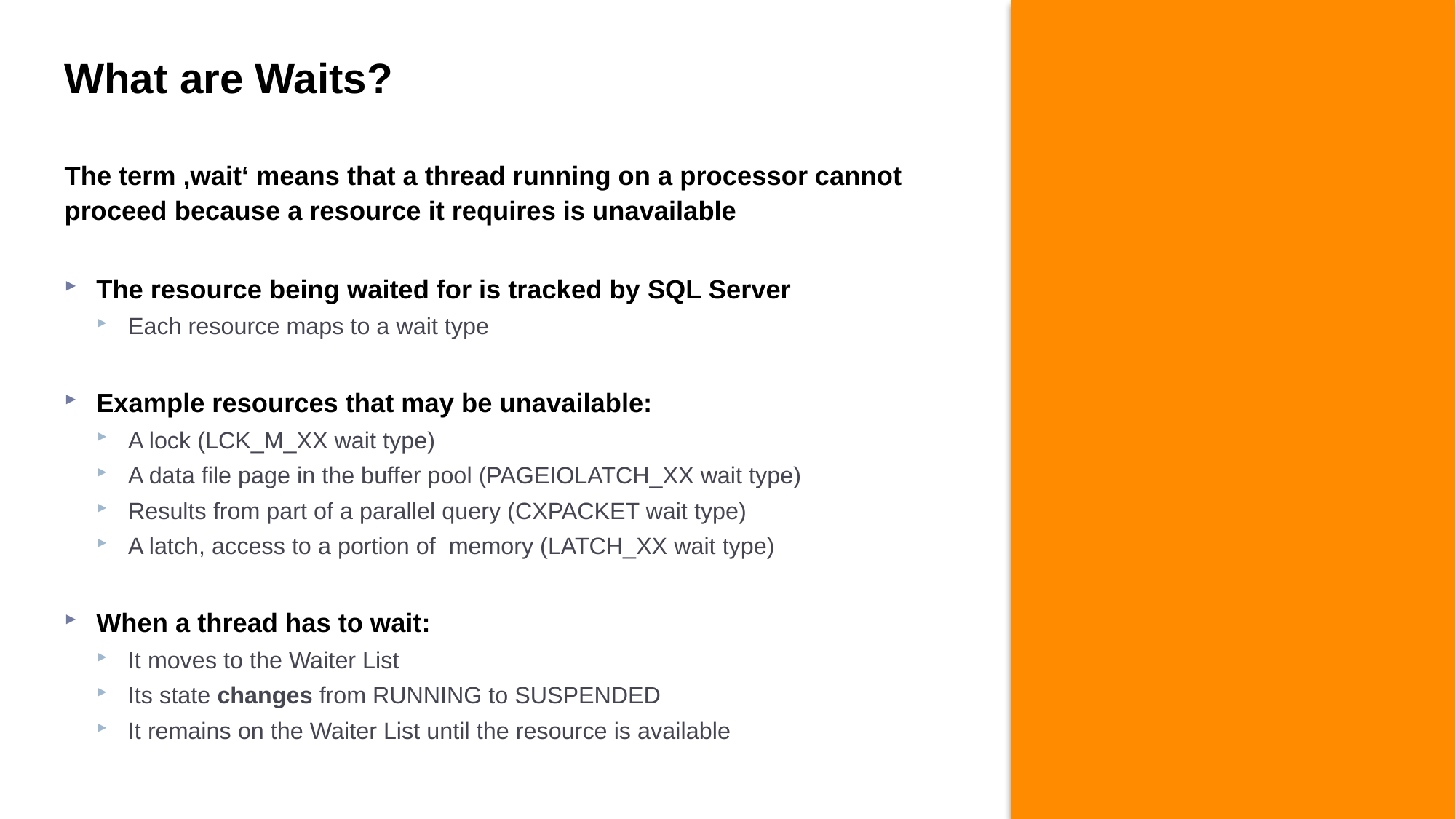

# What are Waits?
The term ‚wait‘ means that a thread running on a processor cannot proceed because a resource it requires is unavailable

The resource being waited for is tracked by SQL Server
Each resource maps to a wait type

Example resources that may be unavailable:
A lock (LCK_M_XX wait type)
A data file page in the buffer pool (PAGEIOLATCH_XX wait type)
Results from part of a parallel query (CXPACKET wait type)
A latch, access to a portion of  memory (LATCH_XX wait type)

When a thread has to wait:
It moves to the Waiter List
Its state changes from RUNNING to SUSPENDED
It remains on the Waiter List until the resource is available